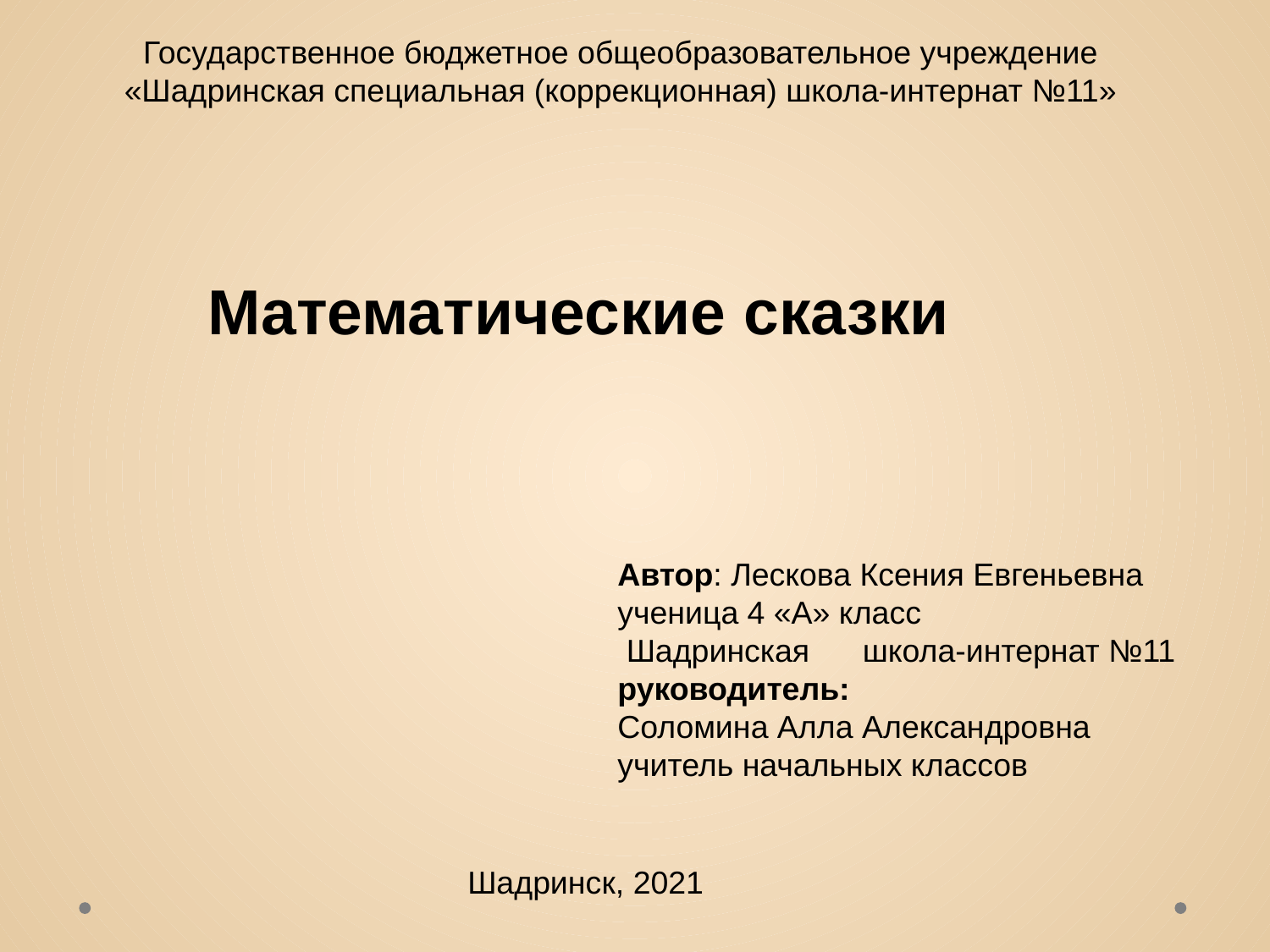

Государственное бюджетное общеобразовательное учреждение
«Шадринская специальная (коррекционная) школа-интернат №11»
Математические сказки
Автор: Лескова Ксения Евгеньевна
ученица 4 «А» класс
 Шадринская      школа-интернат №11
руководитель:
Соломина Алла Александровна
учитель начальных классов
Шадринск, 2021